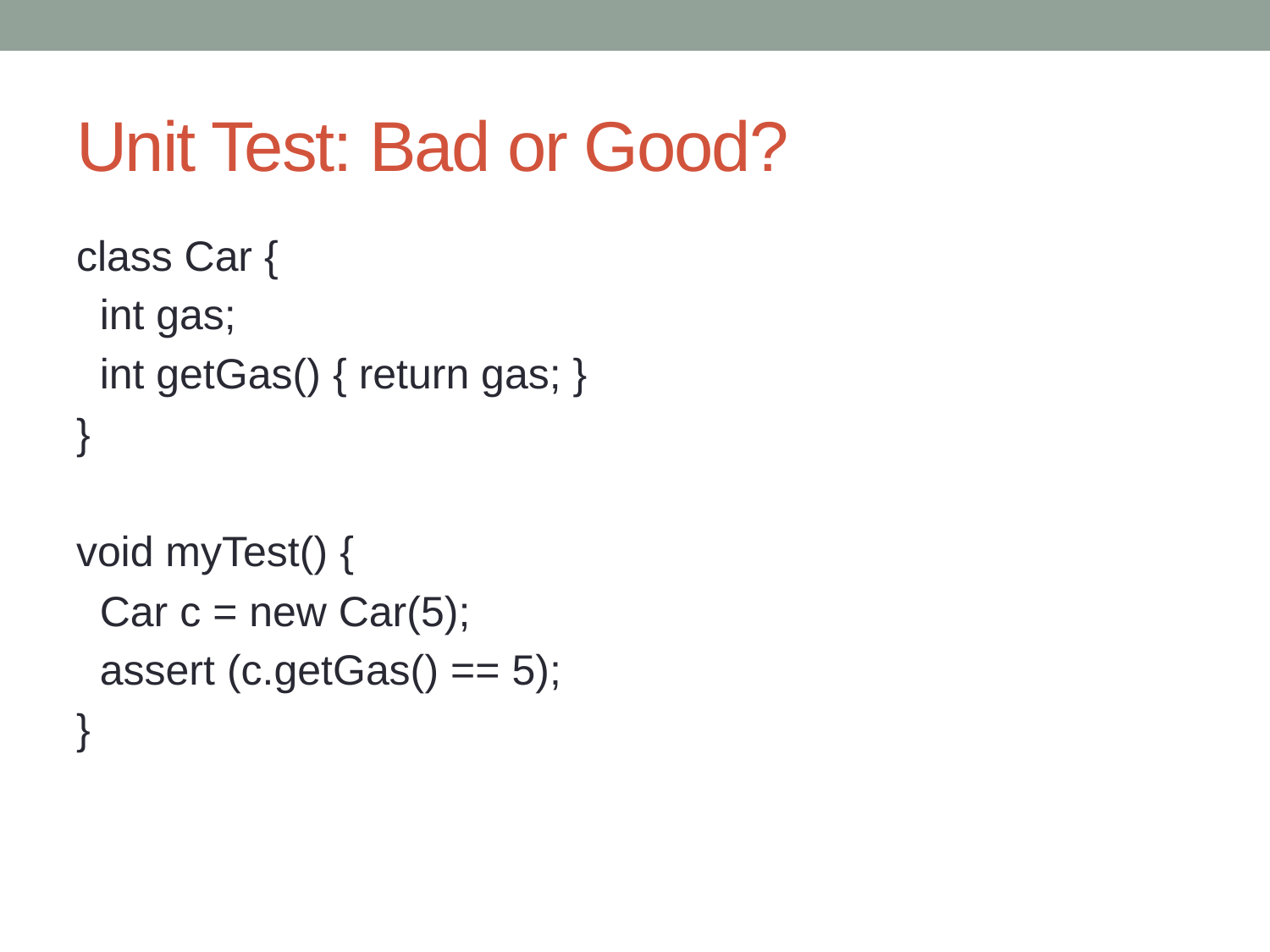

# Unit Test: Bad or Good?
class Car {
  int gas;
  int getGas() { return gas; }
}

void myTest() {
  Car c = new Car(5);
  assert (c.getGas() == 5);
}